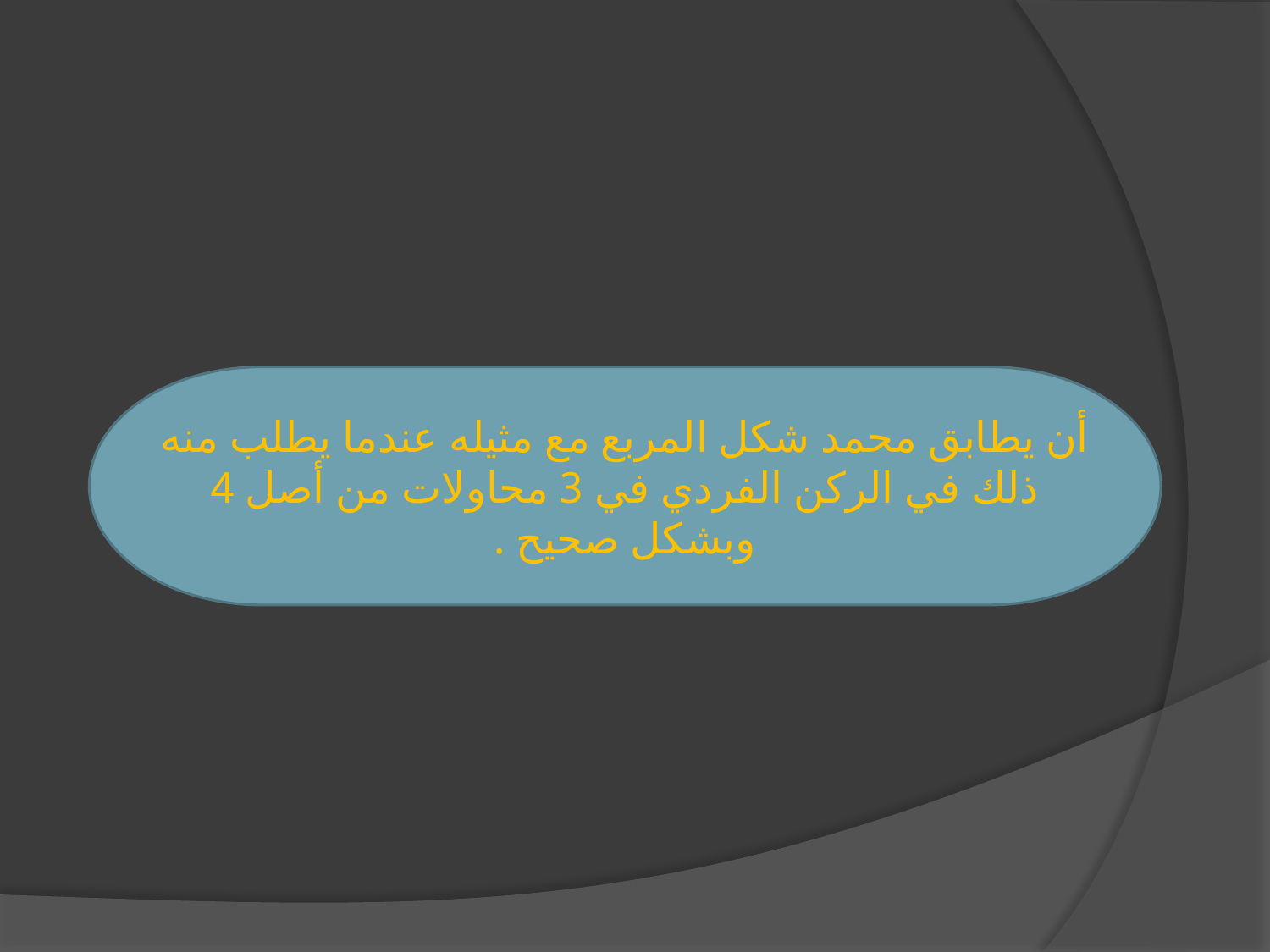

أن يطابق محمد شكل المربع مع مثيله عندما يطلب منه ذلك في الركن الفردي في 3 محاولات من أصل 4 وبشكل صحيح .